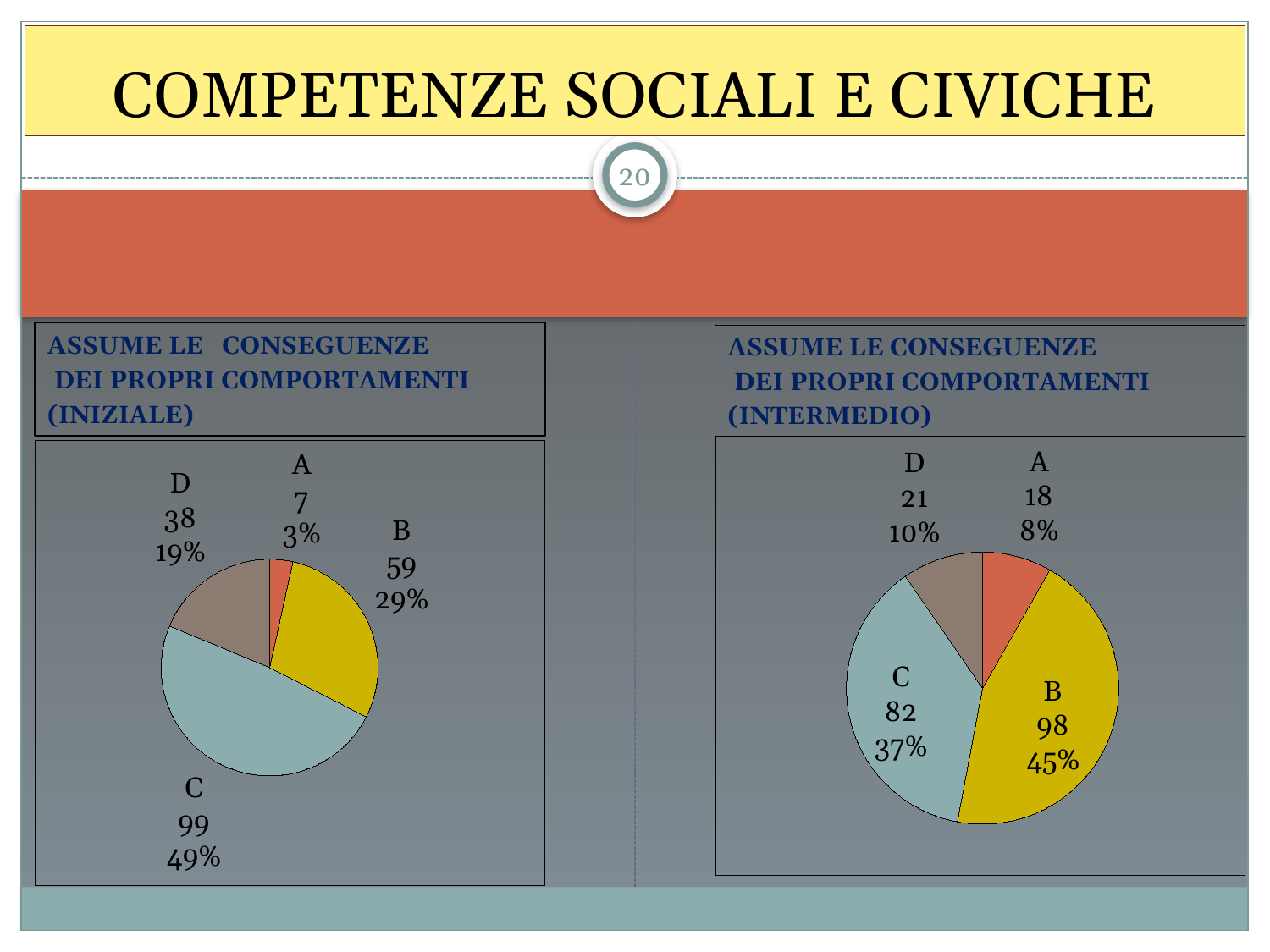

# COMPETENZE SOCIALI E CIVICHE
20
ASSUME LE   CONSEGUENZE
 DEI PROPRI COMPORTAMENTI
(INIZIALE)
ASSUME LE CONSEGUENZE
 DEI PROPRI COMPORTAMENTI
(INTERMEDIO)

### Chart

| Category | Vendite |
|---|---|
| A | 18.0 |
| B | 98.0 |
| C | 82.0 |
| D | 21.0 |

### Chart

| Category | Vendite |
|---|---|
| A | 7.0 |
| B | 59.0 |
| C | 99.0 |
| D | 38.0 |